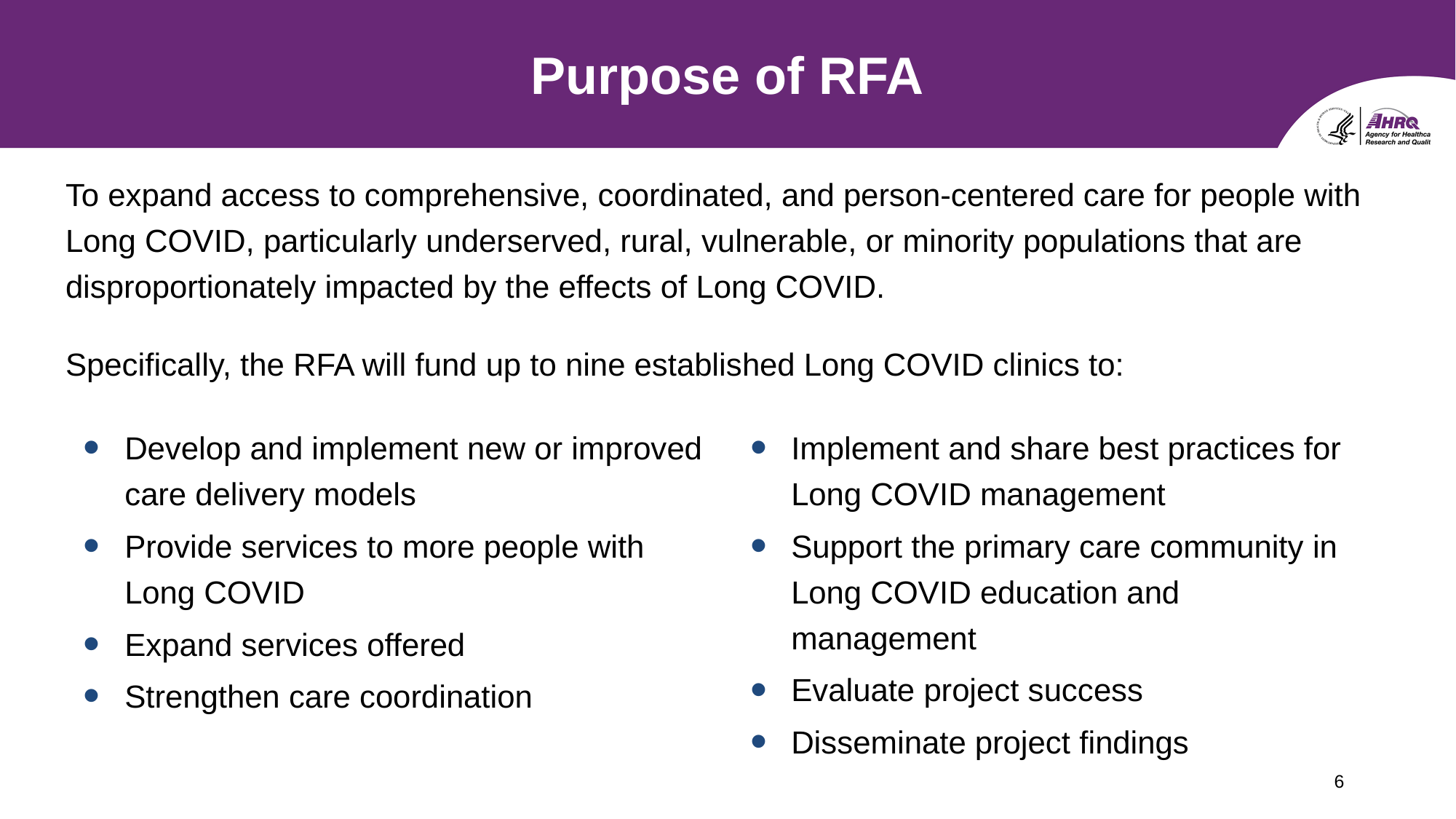

# Purpose of RFA
To expand access to comprehensive, coordinated, and person-centered care for people with Long COVID, particularly underserved, rural, vulnerable, or minority populations that are disproportionately impacted by the effects of Long COVID.

Specifically, the RFA will fund up to nine established Long COVID clinics to:
Develop and implement new or improved care delivery models
Provide services to more people with Long COVID
Expand services offered
Strengthen care coordination
Implement and share best practices for Long COVID management
Support the primary care community in Long COVID education and management
Evaluate project success
Disseminate project findings
6